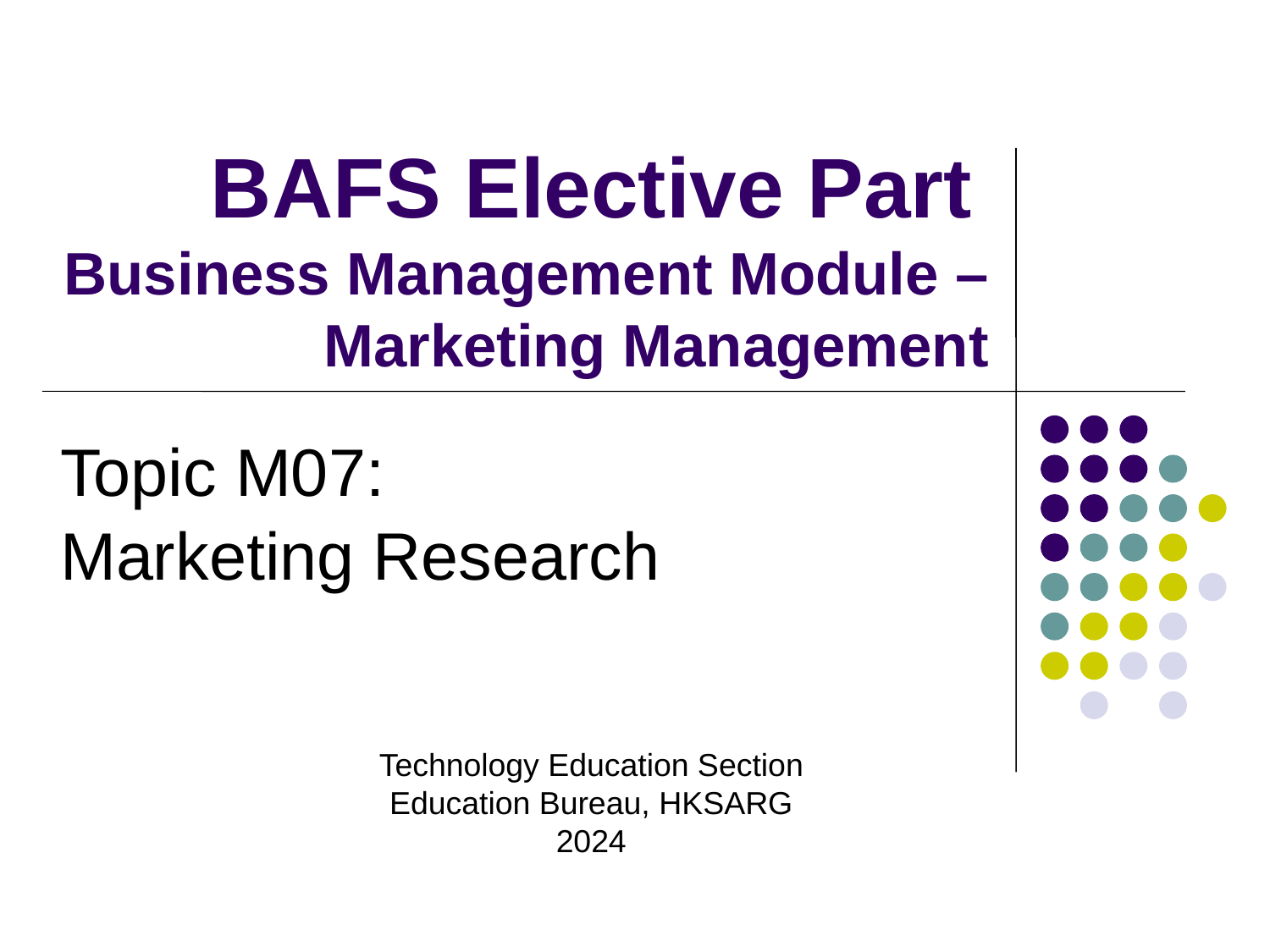

BAFS Elective Part
Business Management Module –
Marketing Management
Topic M07:
Marketing Research
Technology Education Section Education Bureau, HKSARG
2024